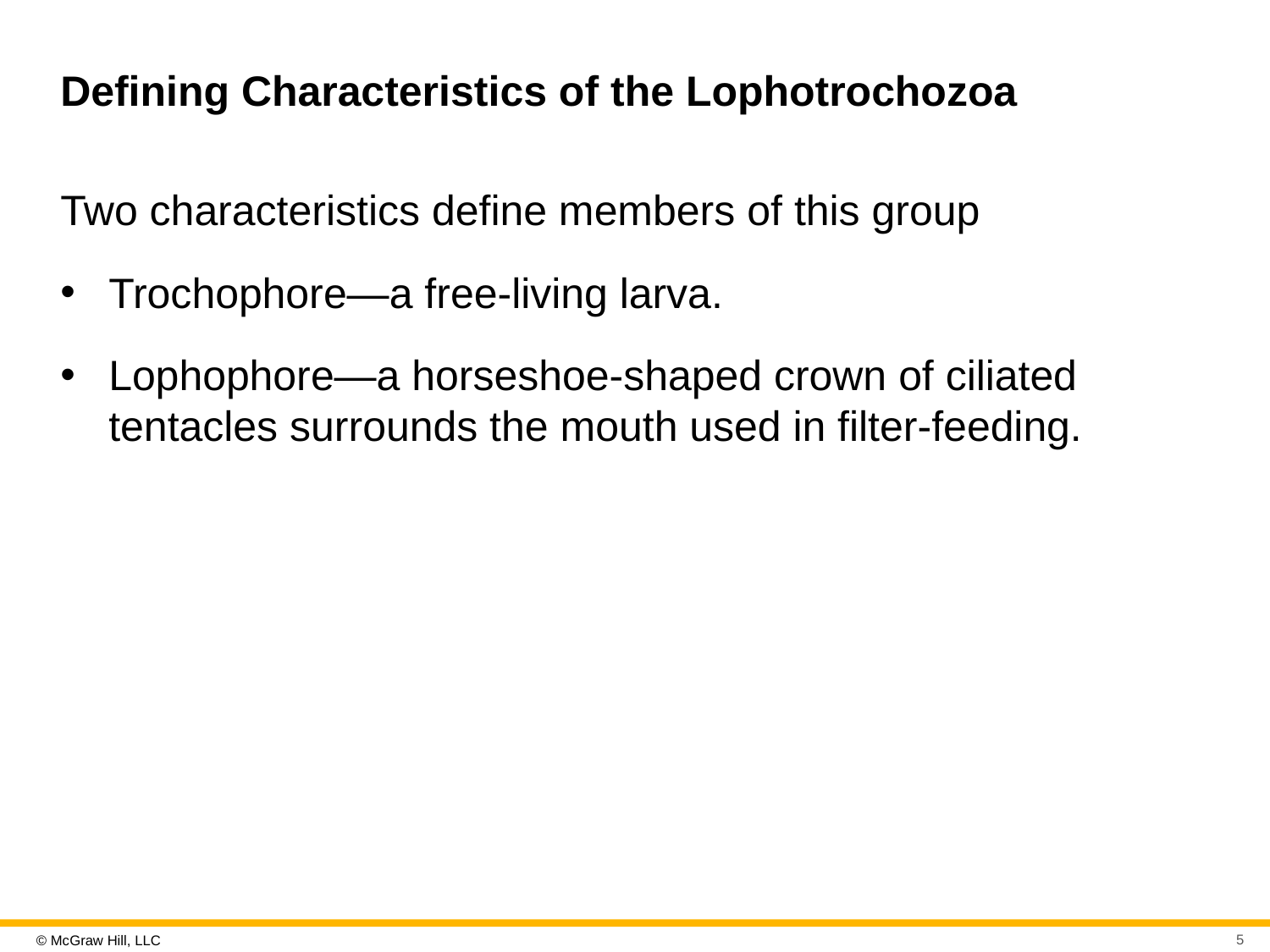

# Defining Characteristics of the Lophotrochozoa
Two characteristics define members of this group
Trochophore—a free-living larva.
Lophophore—a horseshoe-shaped crown of ciliated tentacles surrounds the mouth used in filter-feeding.
5